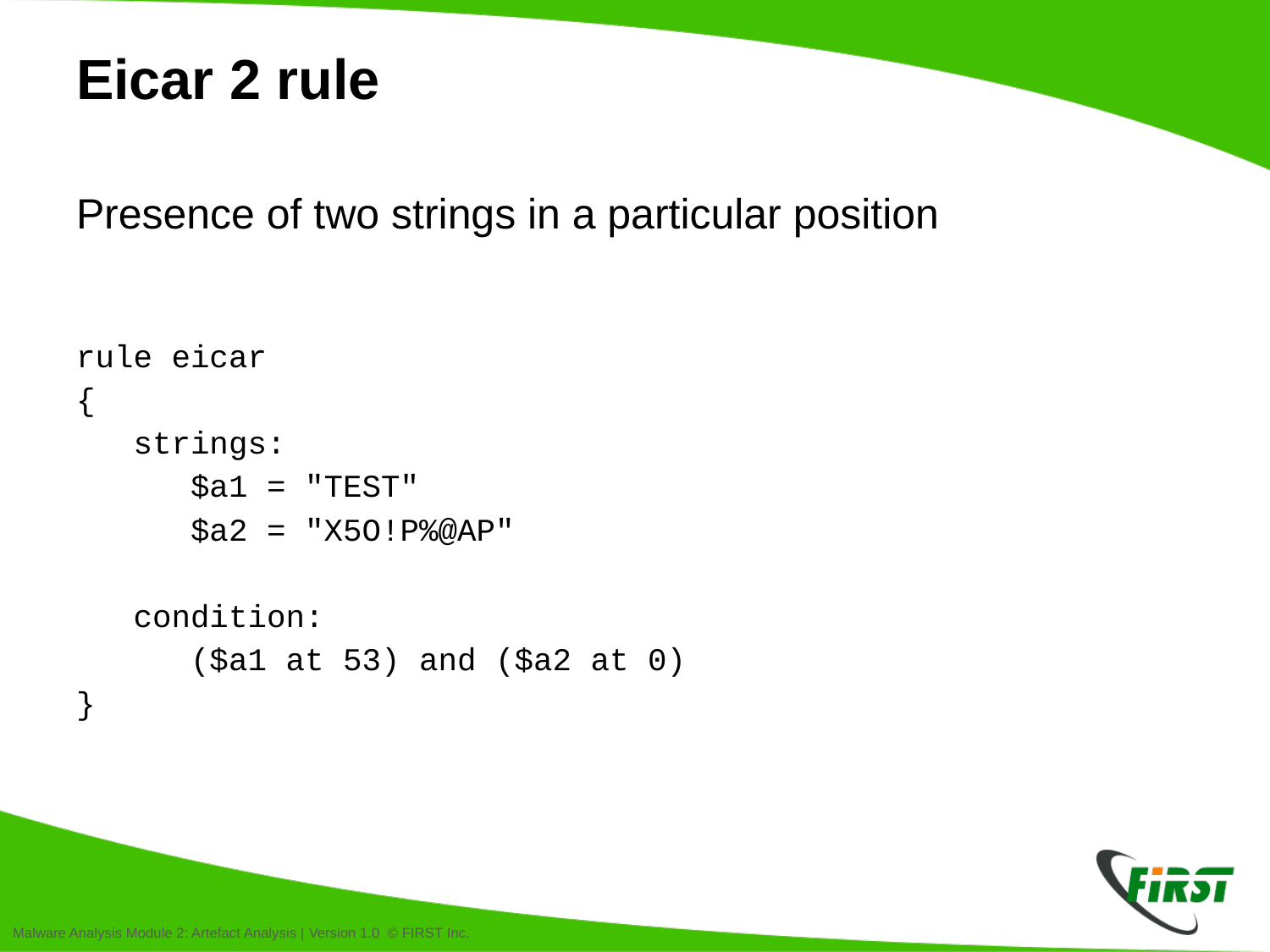

# Eicar 2 rule
Presence of two strings in a particular position

rule eicar
{
   strings:
      $a1 = "TEST"
      $a2 = "X5O!P%@AP"
   condition:
      ($a1 at 53) and ($a2 at 0)
}